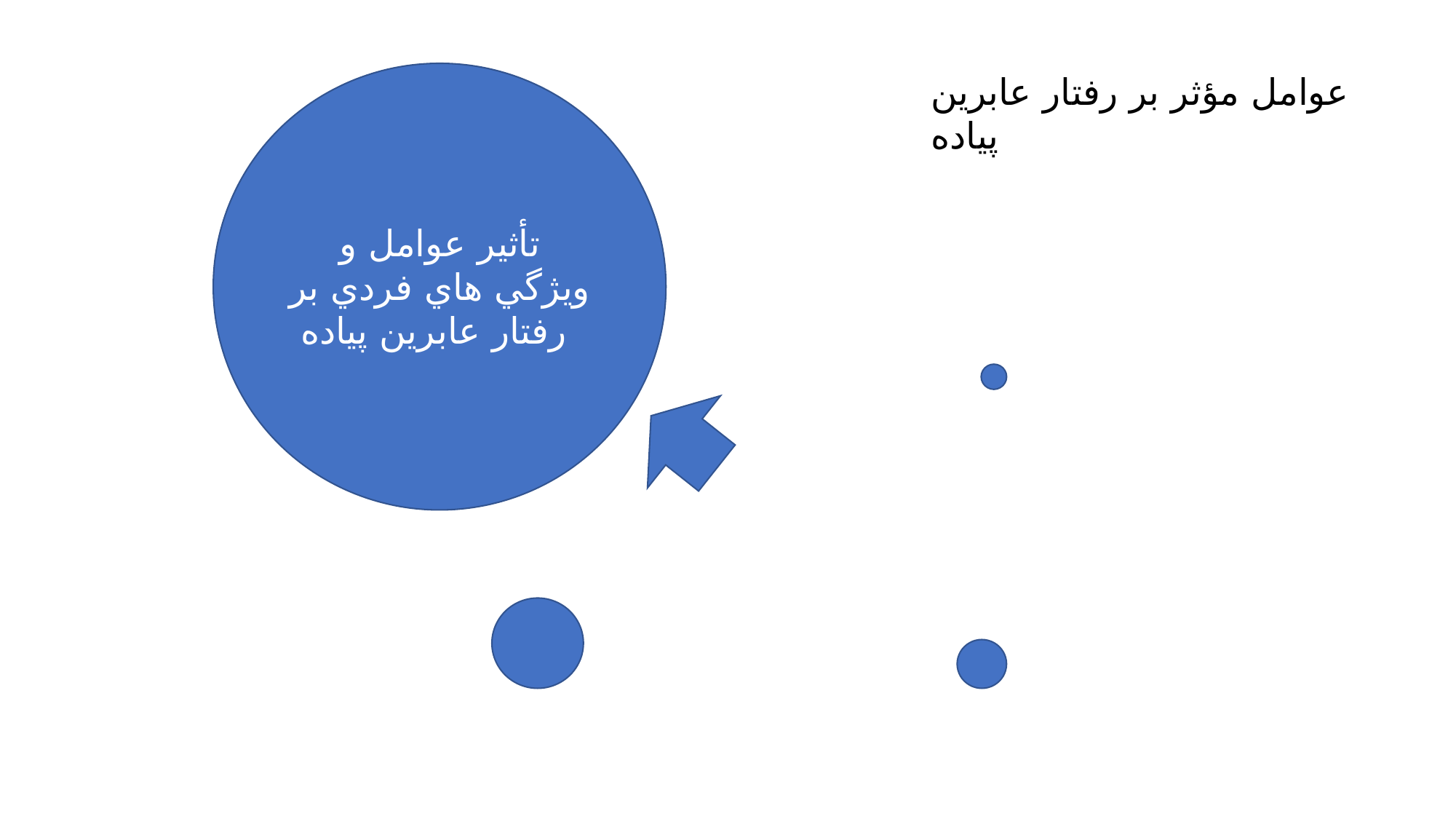

عوامل مؤثر بر رفتار عابرين پياده
تأثير عوامل و ويژگي هاي فردي بر رفتار عابرين پياده